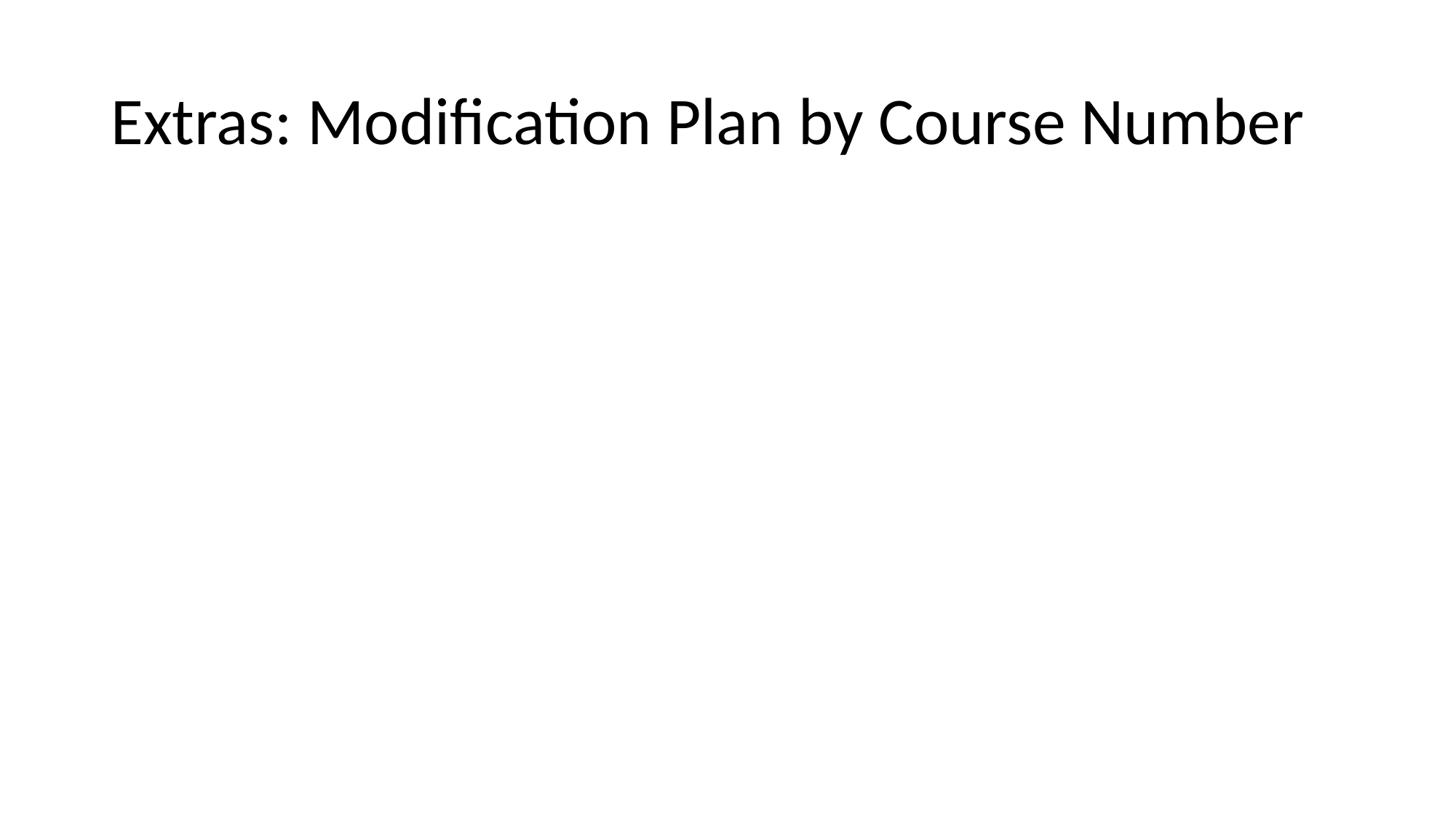

# Extras: Modification Plan by Course Number